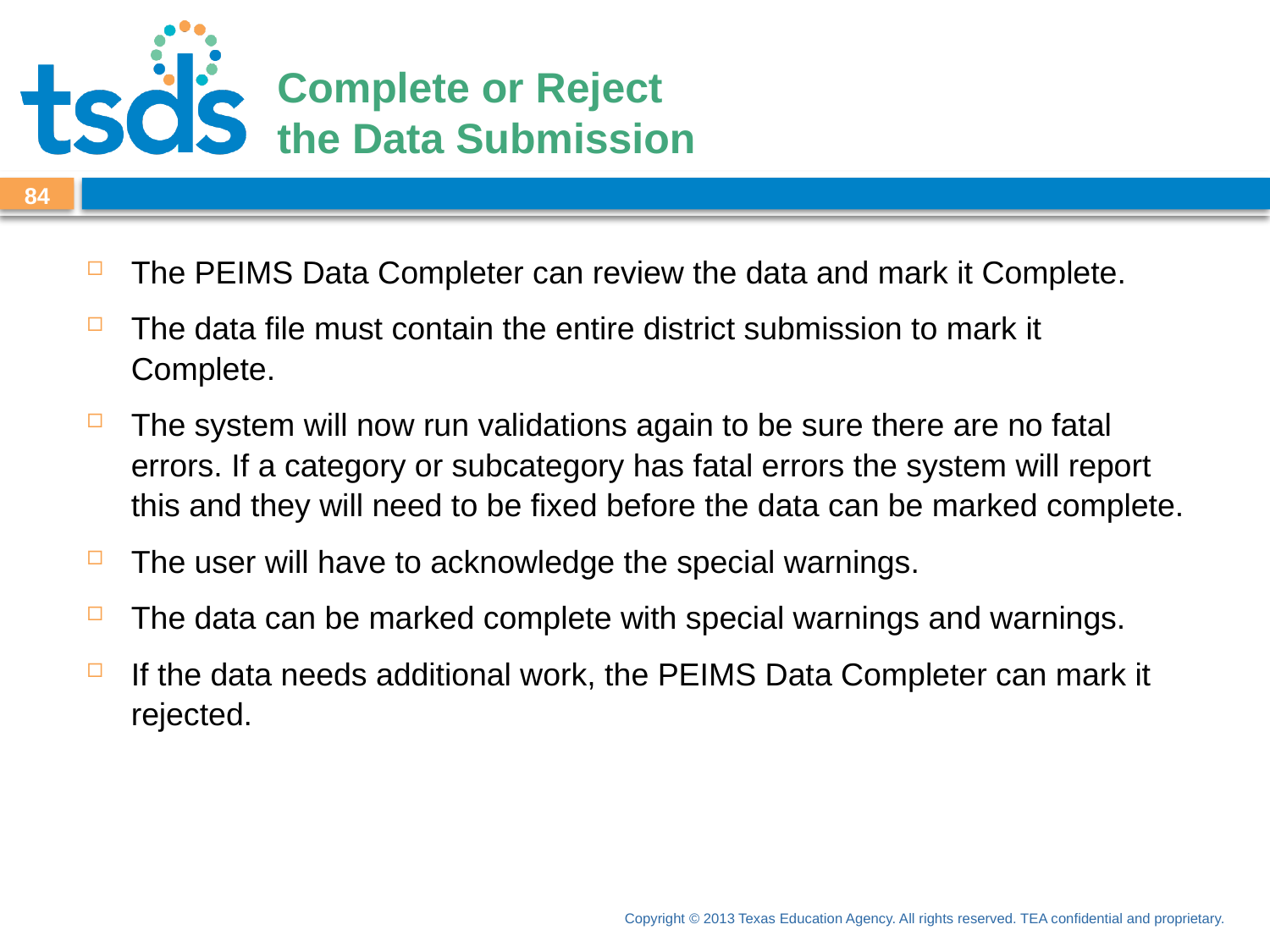

# Complete or Reject the Data Submission
84
The PEIMS Data Completer can review the data and mark it Complete.
The data file must contain the entire district submission to mark it Complete.
The system will now run validations again to be sure there are no fatal errors. If a category or subcategory has fatal errors the system will report this and they will need to be fixed before the data can be marked complete.
The user will have to acknowledge the special warnings.
The data can be marked complete with special warnings and warnings.
If the data needs additional work, the PEIMS Data Completer can mark it rejected.